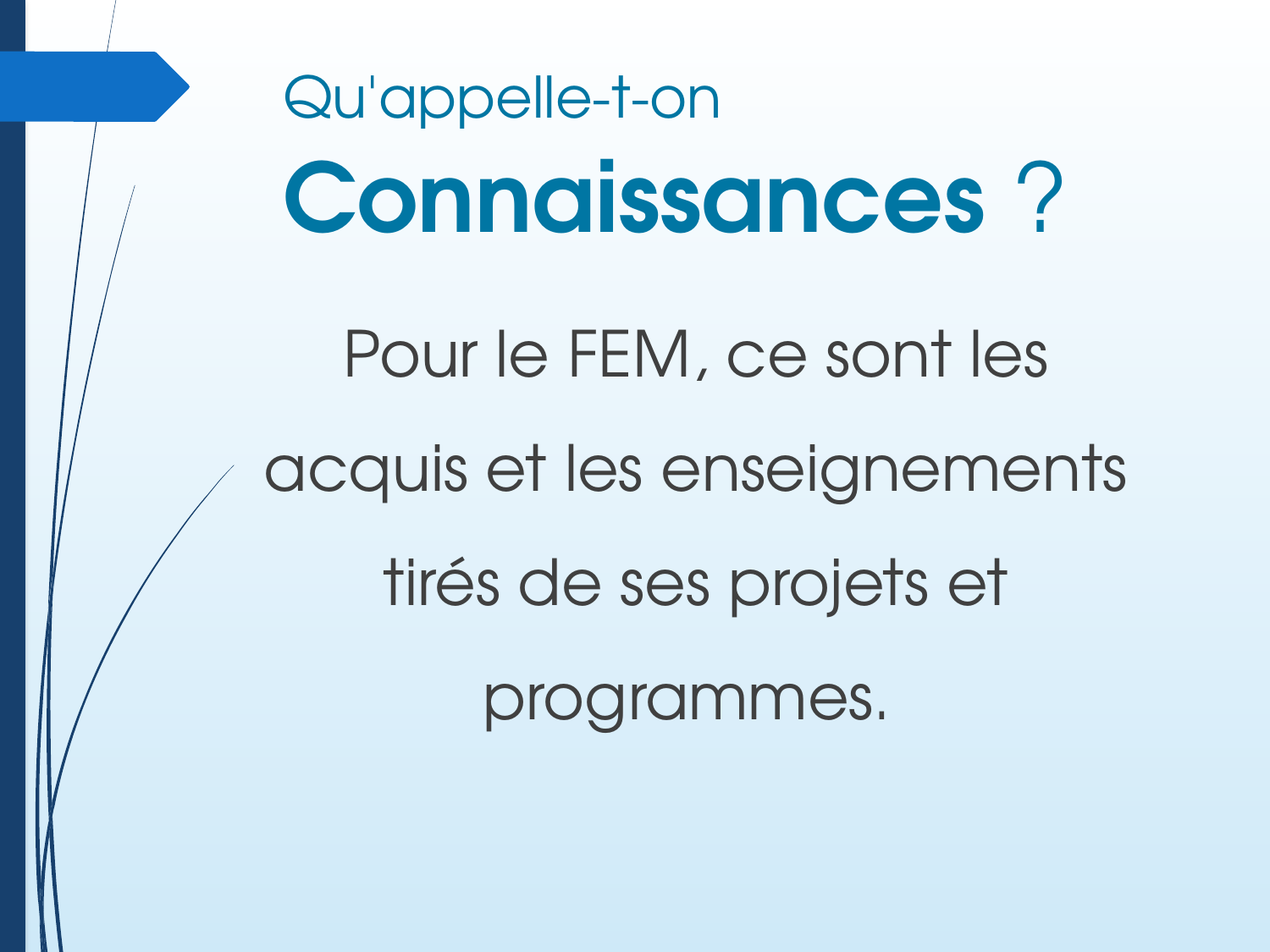

# Qu'appelle-t-on  Connaissances ?
Pour le FEM, ce sont les acquis et les enseignements tirés de ses projets et programmes.